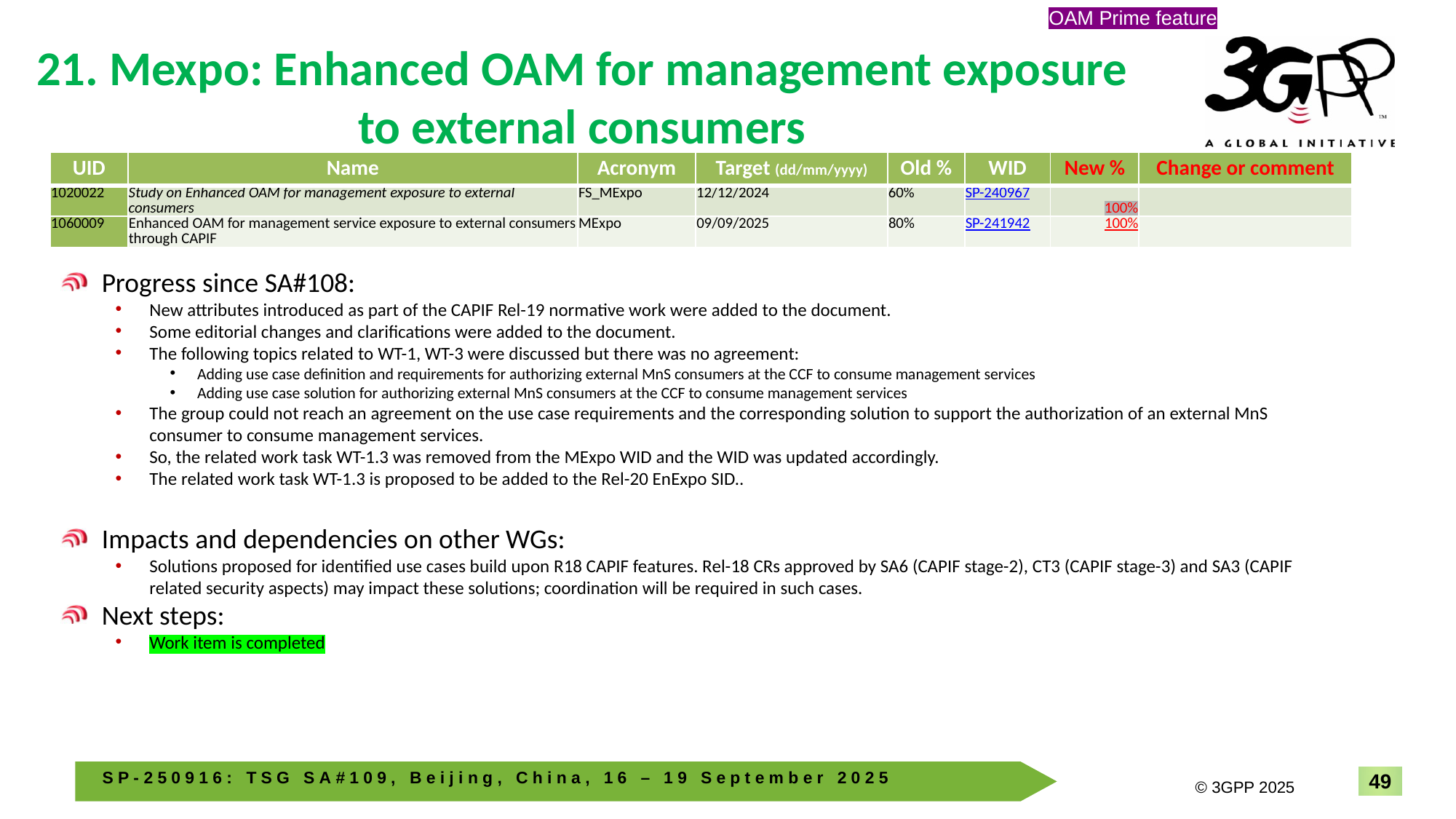

OAM Prime feature
# 21. Mexpo: Enhanced OAM for management exposure to external consumers
| UID | Name | Acronym | Target (dd/mm/yyyy) | Old % | WID | New % | Change or comment |
| --- | --- | --- | --- | --- | --- | --- | --- |
| 1020022 | Study on Enhanced OAM for management exposure to external consumers | FS\_MExpo | 12/12/2024 | 60% | SP-240967 | 100% |  |
| 1060009 | Enhanced OAM for management service exposure to external consumers through CAPIF | MExpo | 09/09/2025 | 80% | SP-241942 | 100% |  |
Progress since SA#108:
New attributes introduced as part of the CAPIF Rel-19 normative work were added to the document.
Some editorial changes and clarifications were added to the document.
The following topics related to WT-1, WT-3 were discussed but there was no agreement:
Adding use case definition and requirements for authorizing external MnS consumers at the CCF to consume management services
Adding use case solution for authorizing external MnS consumers at the CCF to consume management services
The group could not reach an agreement on the use case requirements and the corresponding solution to support the authorization of an external MnS consumer to consume management services.
So, the related work task WT-1.3 was removed from the MExpo WID and the WID was updated accordingly.
The related work task WT-1.3 is proposed to be added to the Rel-20 EnExpo SID..

Impacts and dependencies on other WGs:
Solutions proposed for identified use cases build upon R18 CAPIF features. Rel-18 CRs approved by SA6 (CAPIF stage-2), CT3 (CAPIF stage-3) and SA3 (CAPIF related security aspects) may impact these solutions; coordination will be required in such cases.
Next steps:
Work item is completed